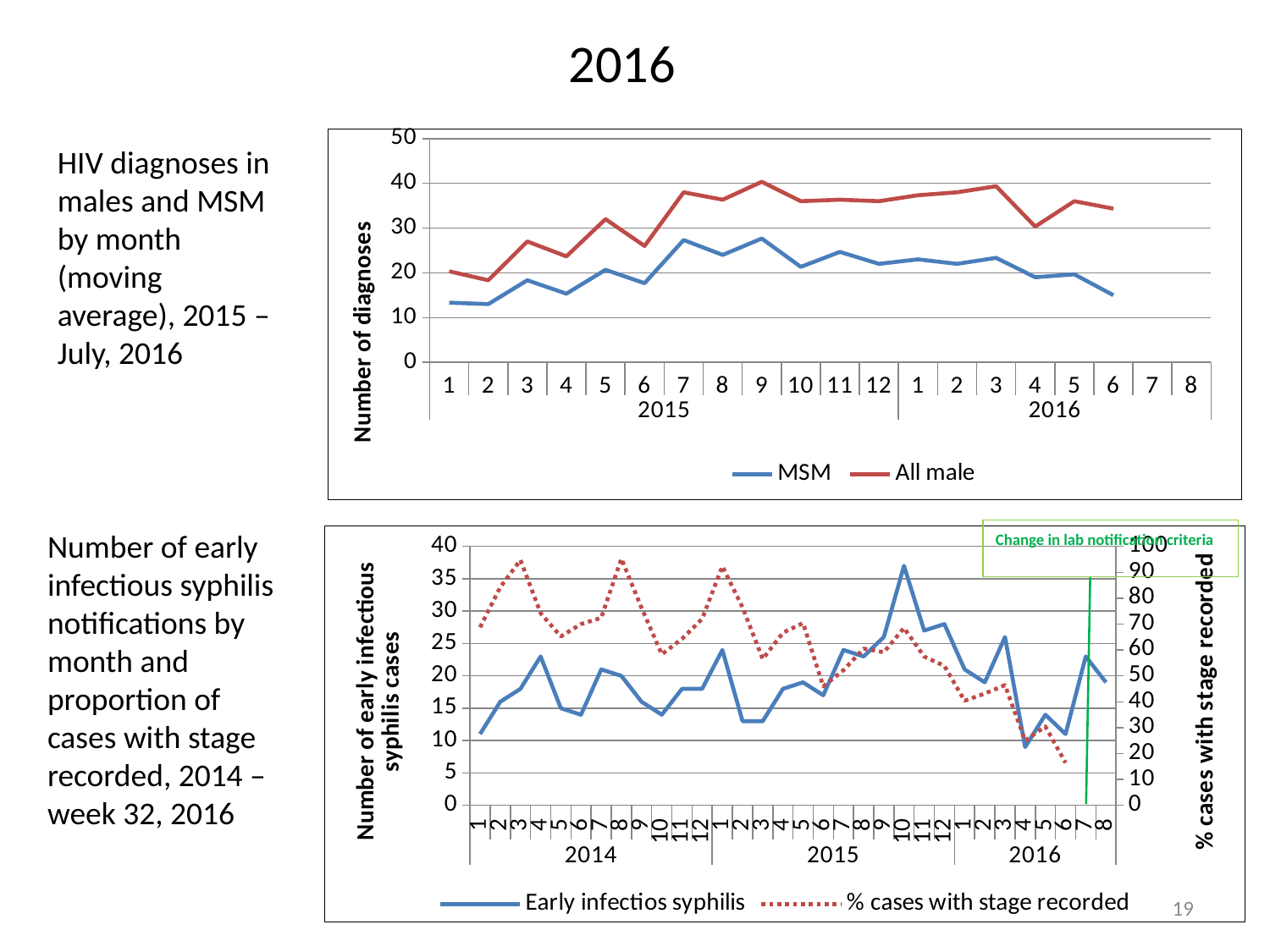

# 2016

### Chart

| Category | MSM | All male |
|---|---|---|
| 1 | 13.333333333333334 | 20.333333333333332 |
| 2 | 13.0 | 18.333333333333332 |
| 3 | 18.333333333333332 | 27.0 |
| 4 | 15.333333333333334 | 23.666666666666668 |
| 5 | 20.666666666666668 | 32.0 |
| 6 | 17.666666666666668 | 26.0 |
| 7 | 27.333333333333332 | 38.0 |
| 8 | 24.0 | 36.333333333333336 |
| 9 | 27.666666666666668 | 40.333333333333336 |
| 10 | 21.333333333333332 | 36.0 |
| 11 | 24.666666666666668 | 36.333333333333336 |
| 12 | 22.0 | 36.0 |
| 1 | 23.0 | 37.333333333333336 |
| 2 | 22.0 | 38.0 |
| 3 | 23.333333333333332 | 39.333333333333336 |
| 4 | 19.0 | 30.333333333333332 |
| 5 | 19.666666666666668 | 36.0 |
| 6 | 15.0 | 34.333333333333336 |
| 7 | None | None |
| 8 | None | None |
HIV diagnoses in males and MSM by month (moving average), 2015 – July, 2016
Number of early infectious syphilis notifications by month and proportion of cases with stage recorded, 2014 – week 32, 2016
Change in lab notification criteria

### Chart

| Category | Early infectios syphilis | % cases with stage recorded |
|---|---|---|
| 1 | 11.0 | 68.75 |
| 2 | 16.0 | 84.21052631578947 |
| 3 | 18.0 | 94.73684210526315 |
| 4 | 23.0 | 74.19354838709677 |
| 5 | 15.0 | 65.21739130434783 |
| 6 | 14.0 | 70.0 |
| 7 | 21.0 | 72.41379310344827 |
| 8 | 20.0 | 95.23809523809523 |
| 9 | 16.0 | 76.19047619047619 |
| 10 | 14.0 | 58.333333333333336 |
| 11 | 18.0 | 64.28571428571429 |
| 12 | 18.0 | 72.0 |
| 1 | 24.0 | 92.3076923076923 |
| 2 | 13.0 | 76.47058823529412 |
| 3 | 13.0 | 56.52173913043478 |
| 4 | 18.0 | 66.66666666666666 |
| 5 | 19.0 | 70.37037037037037 |
| 6 | 17.0 | 45.94594594594595 |
| 7 | 24.0 | 52.17391304347826 |
| 8 | 23.0 | 60.526315789473685 |
| 9 | 26.0 | 59.09090909090909 |
| 10 | 37.0 | 68.51851851851852 |
| 11 | 27.0 | 57.446808510638306 |
| 12 | 28.0 | 53.84615384615385 |
| 1 | 21.0 | 40.38461538461539 |
| 2 | 19.0 | 43.18181818181818 |
| 3 | 26.0 | 46.42857142857143 |
| 4 | 9.0 | 25.0 |
| 5 | 14.0 | 30.434782608695656 |
| 6 | 11.0 | 16.417910447761194 |
| 7 | 23.0 | None |
| 8 | 19.0 | None |
19